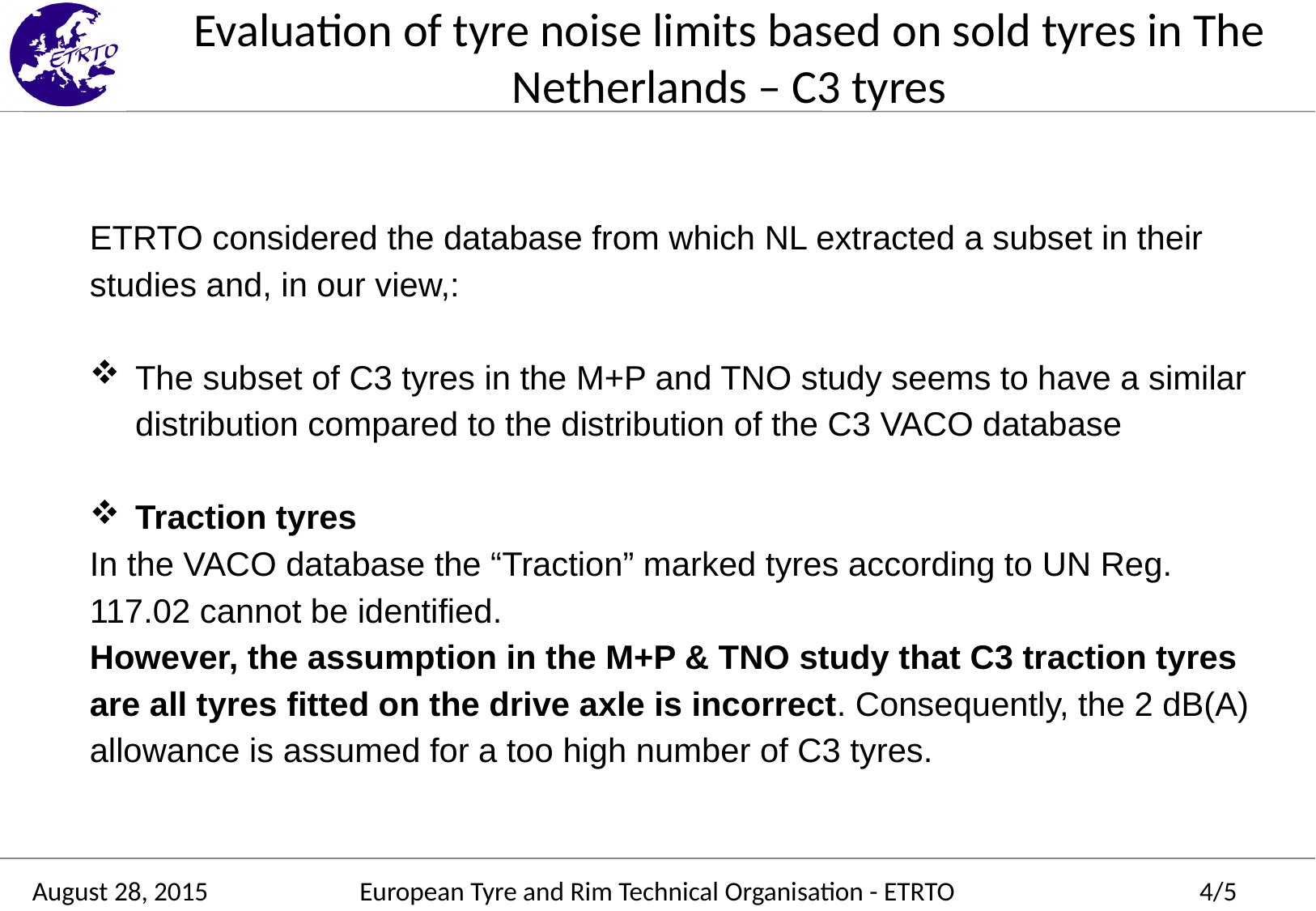

Evaluation of tyre noise limits based on sold tyres in The Netherlands – C3 tyres
ETRTO considered the database from which NL extracted a subset in their studies and, in our view,:

The subset of C3 tyres in the M+P and TNO study seems to have a similar distribution compared to the distribution of the C3 VACO database

Traction tyres
In the VACO database the “Traction” marked tyres according to UN Reg. 117.02 cannot be identified.
However, the assumption in the M+P & TNO study that C3 traction tyres are all tyres fitted on the drive axle is incorrect. Consequently, the 2 dB(A) allowance is assumed for a too high number of C3 tyres.